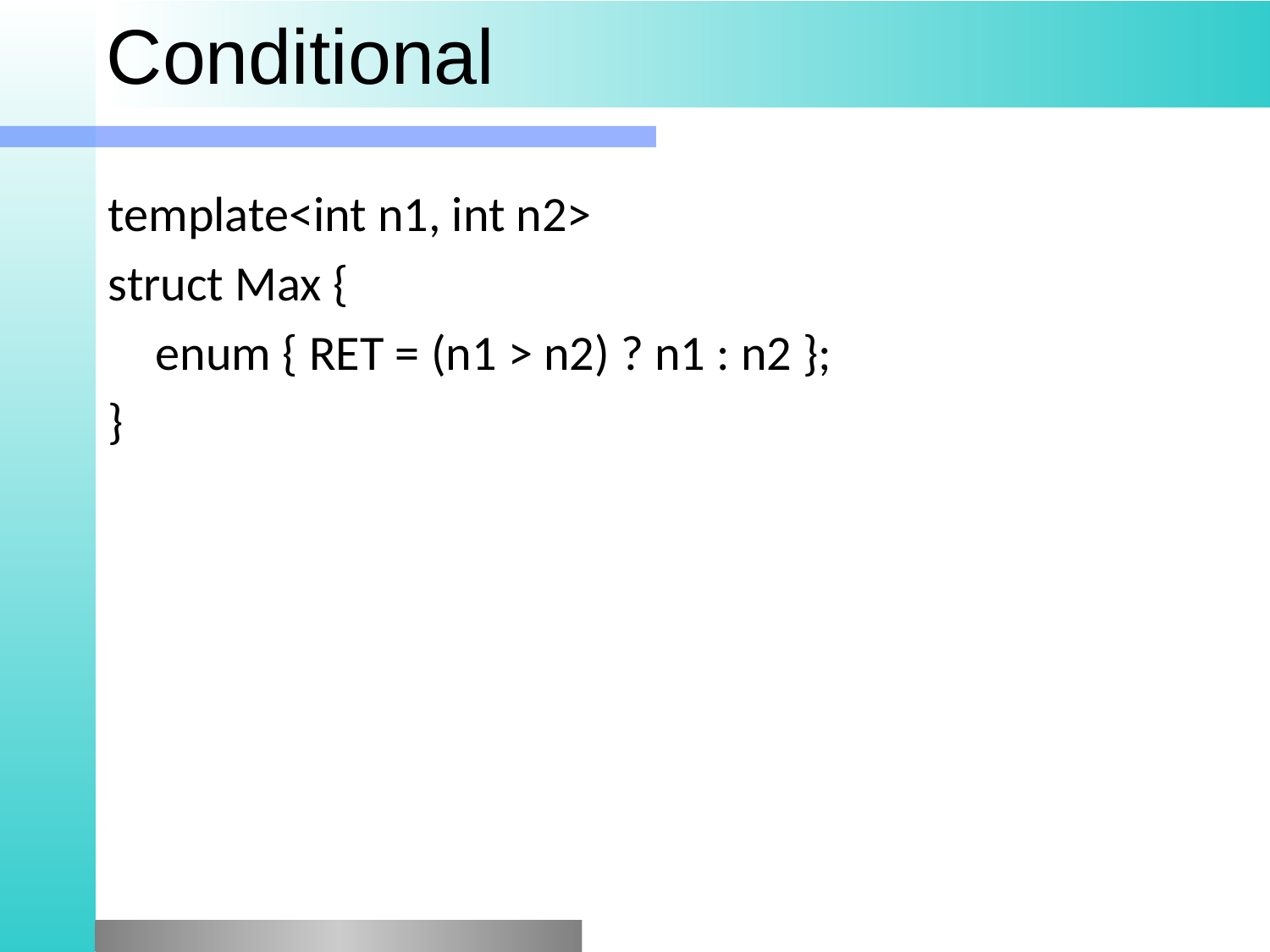

# Conditional
template<int n1, int n2>
struct Max {
	enum { RET = (n1 > n2) ? n1 : n2 };
}